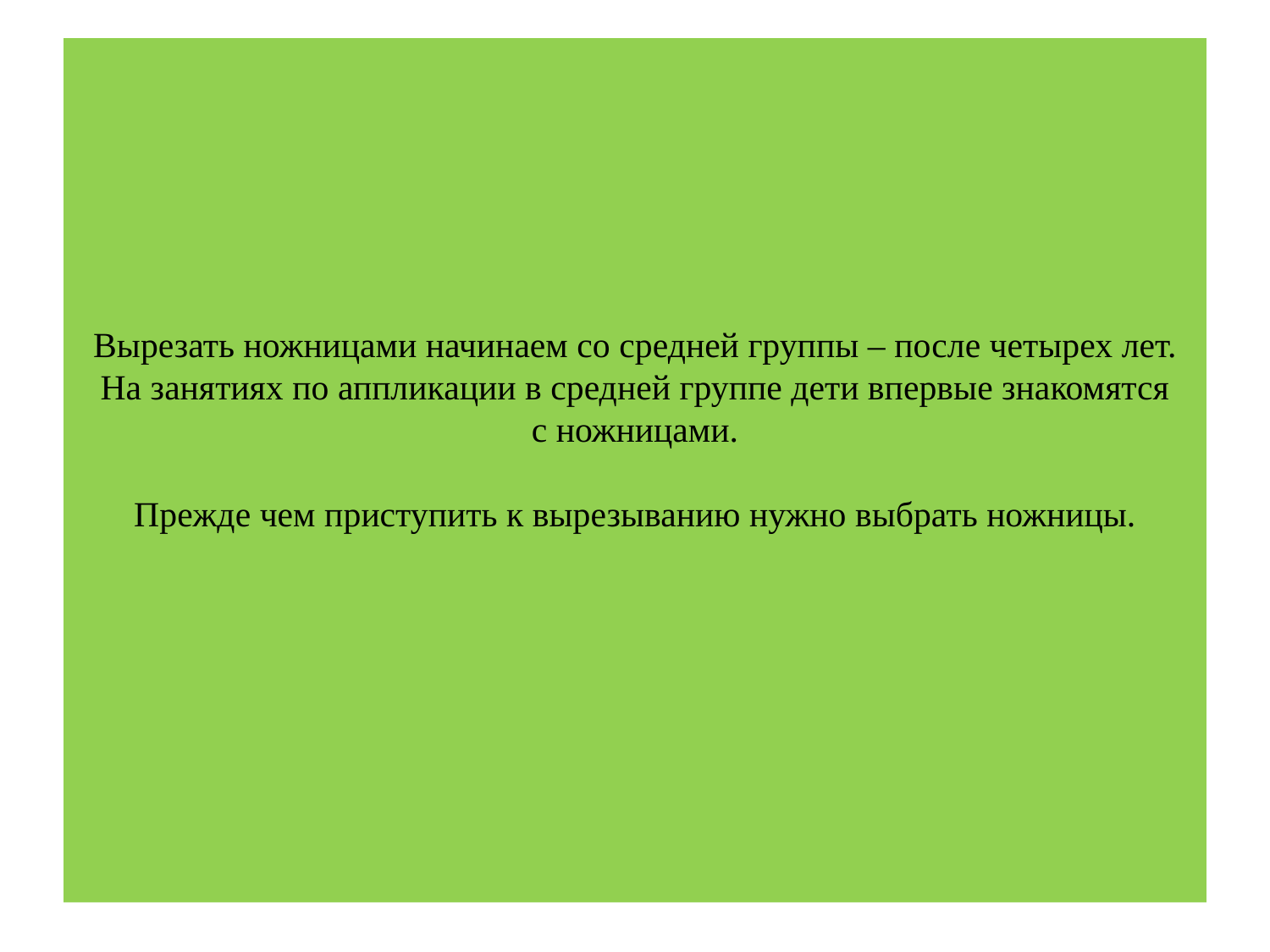

# Вырезать ножницами начинаем со средней группы – после четырех лет. На занятиях по аппликации в средней группе дети впервые знакомятся с ножницами. Прежде чем приступить к вырезыванию нужно выбрать ножницы.